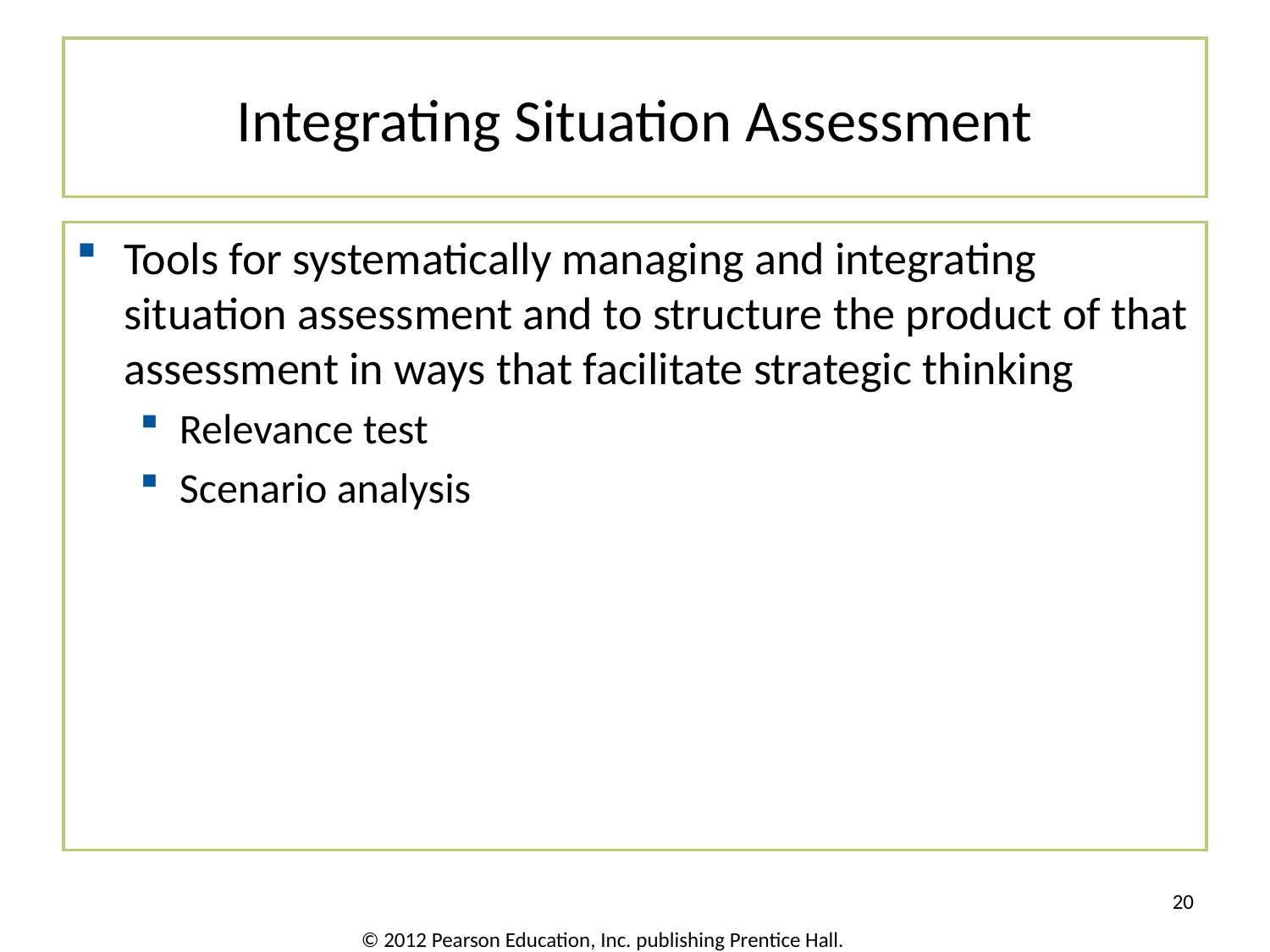

# Integrating Situation Assessment
Tools for systematically managing and integrating situation assessment and to structure the product of that assessment in ways that facilitate strategic thinking
Relevance test
Scenario analysis

20